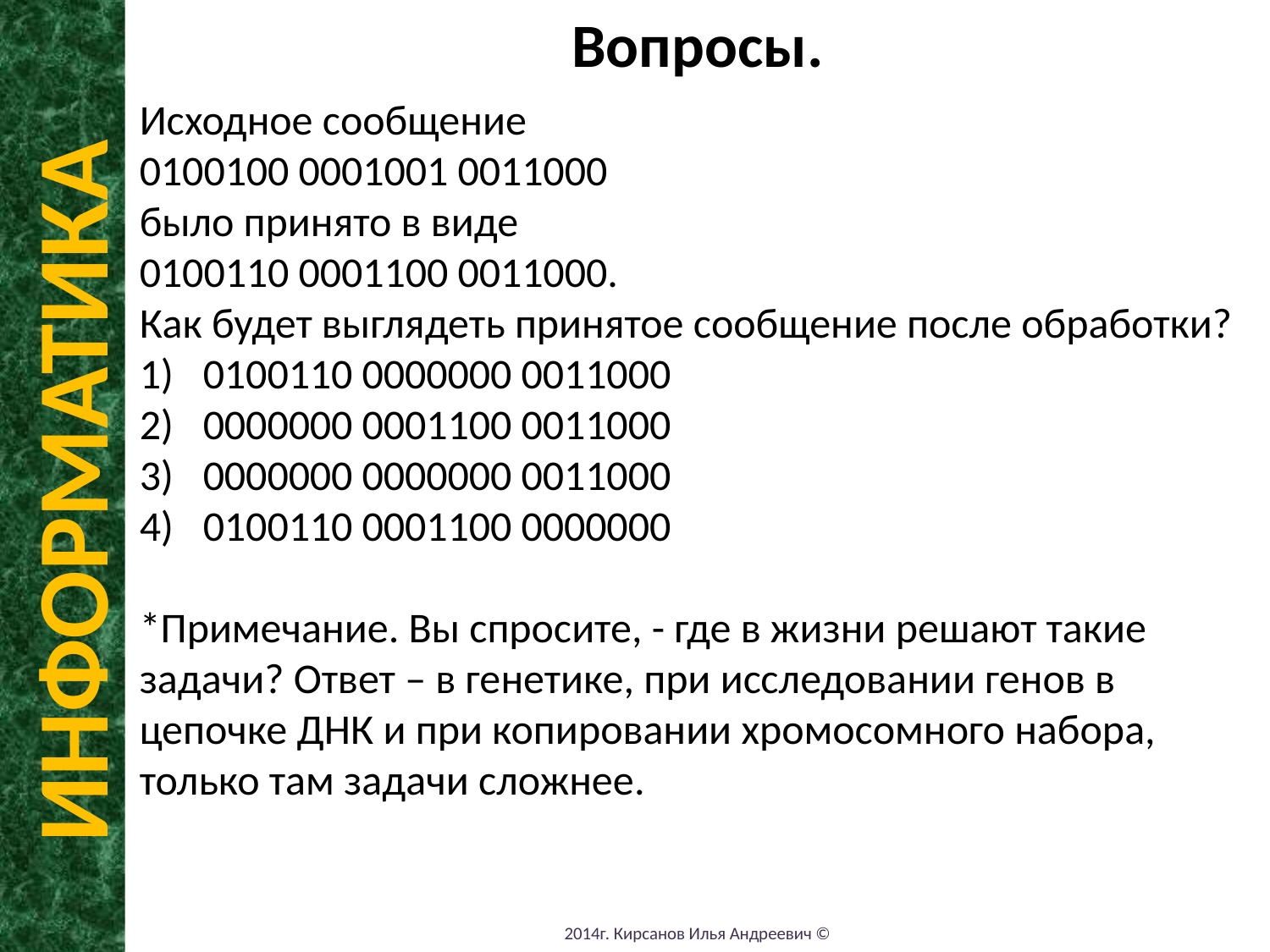

Вопросы.

Исходное сообщение
0100100 0001001 0011000
было принято в виде
0100110 0001100 0011000.
Как будет выглядеть принятое сообщение после обработки?
0100110 0000000 0011000
0000000 0001100 0011000
0000000 0000000 0011000
0100110 0001100 0000000

*Примечание. Вы спросите, - где в жизни решают такие задачи? Ответ – в генетике, при исследовании генов в цепочке ДНК и при копировании хромосомного набора, только там задачи сложнее.

ИНФОРМАТИКА
2014г. Кирсанов Илья Андреевич ©